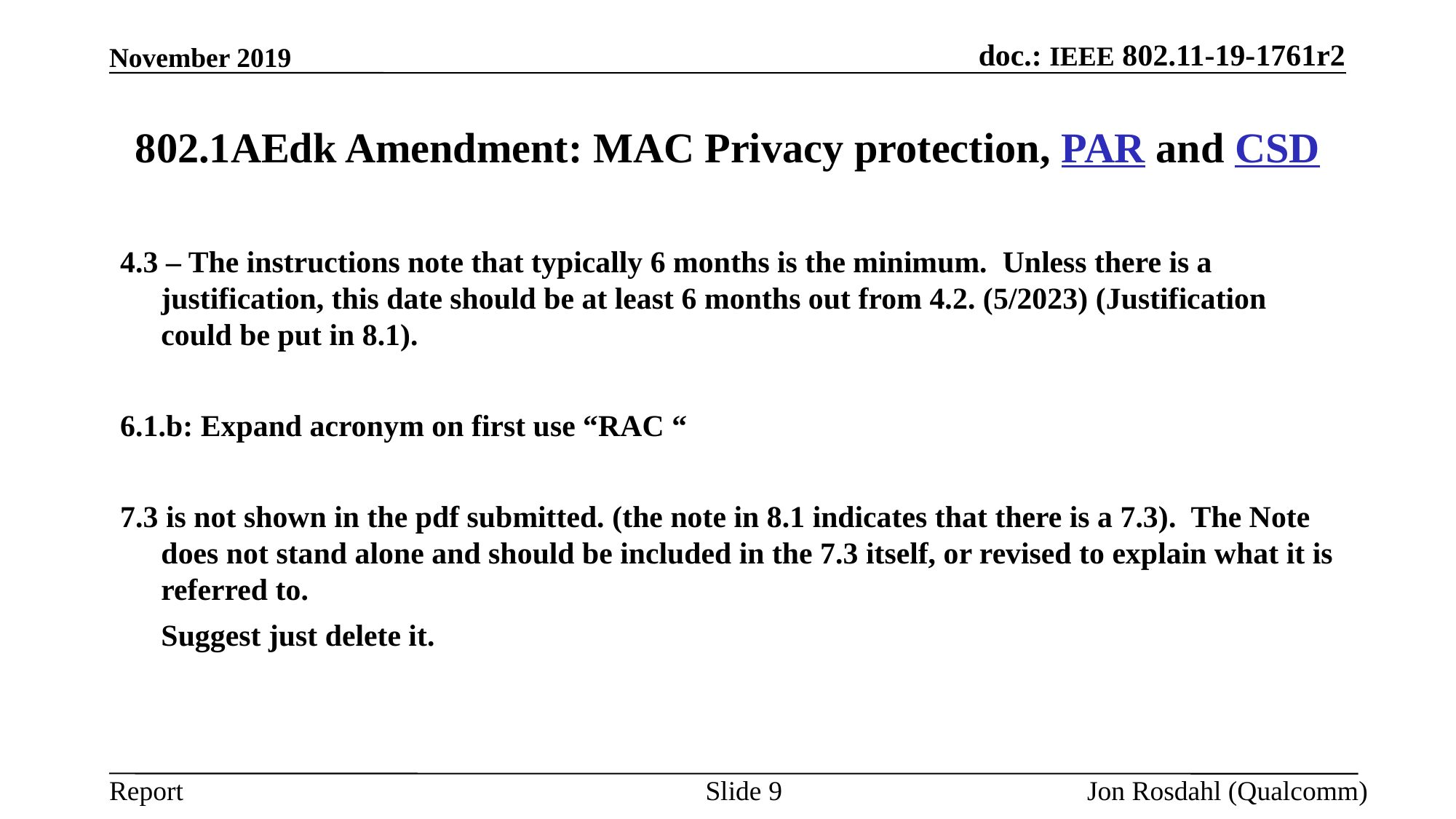

November 2019
# 802.1AEdk Amendment: MAC Privacy protection, PAR and CSD
4.3 – The instructions note that typically 6 months is the minimum.  Unless there is a justification, this date should be at least 6 months out from 4.2. (5/2023) (Justification could be put in 8.1).

6.1.b: Expand acronym on first use “RAC “

7.3 is not shown in the pdf submitted. (the note in 8.1 indicates that there is a 7.3).  The Note does not stand alone and should be included in the 7.3 itself, or revised to explain what it is referred to.
	Suggest just delete it.
Slide 9
Jon Rosdahl (Qualcomm)